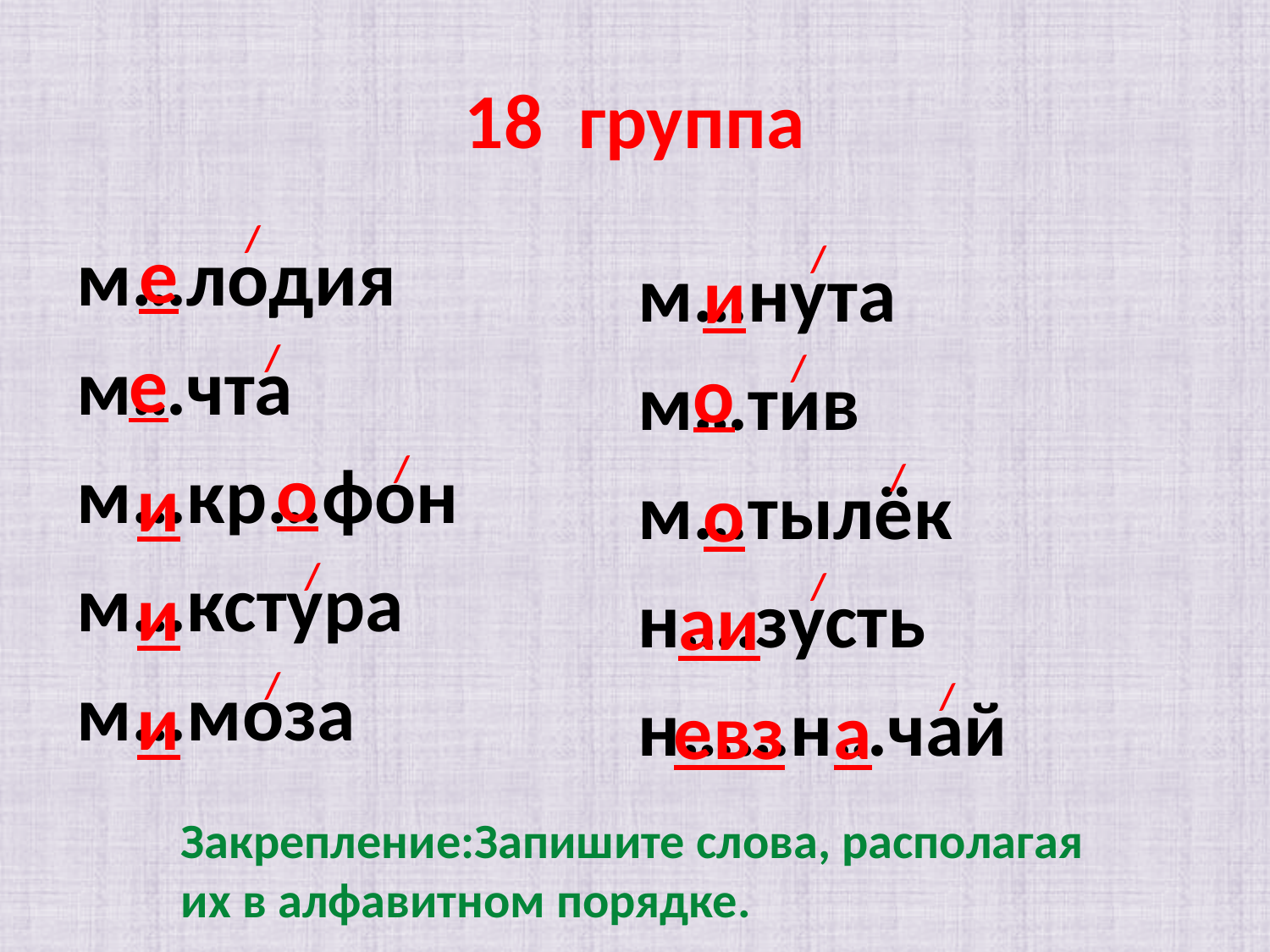

# 18  группа
/
м…лодия
м…чта
м…кр…фон
м…кстура
м…моза

е
/
м…нута
м…тив
м…тылёк
н….зусть
н……н…чай

и
/
е
/
о
/
о
/
и
о
/
/
и
аи
/
/
и
евз
а
Закрепление:Запишите слова, располагая их в алфавитном порядке.